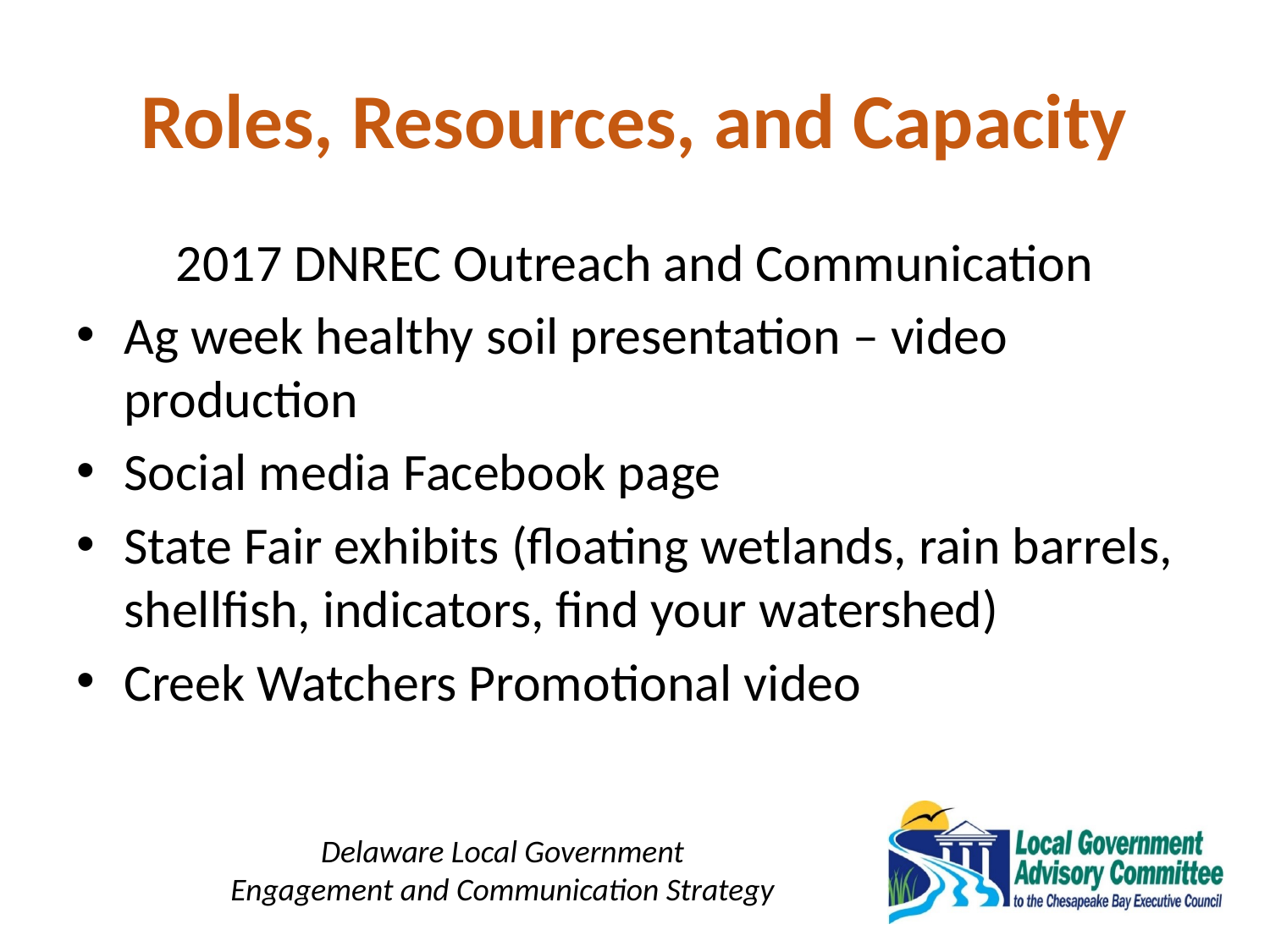

# Roles, Resources, and Capacity
2017 DNREC Outreach and Communication
Ag week healthy soil presentation – video production
Social media Facebook page
State Fair exhibits (floating wetlands, rain barrels, shellfish, indicators, find your watershed)
Creek Watchers Promotional video

Delaware Local Government
Engagement and Communication Strategy